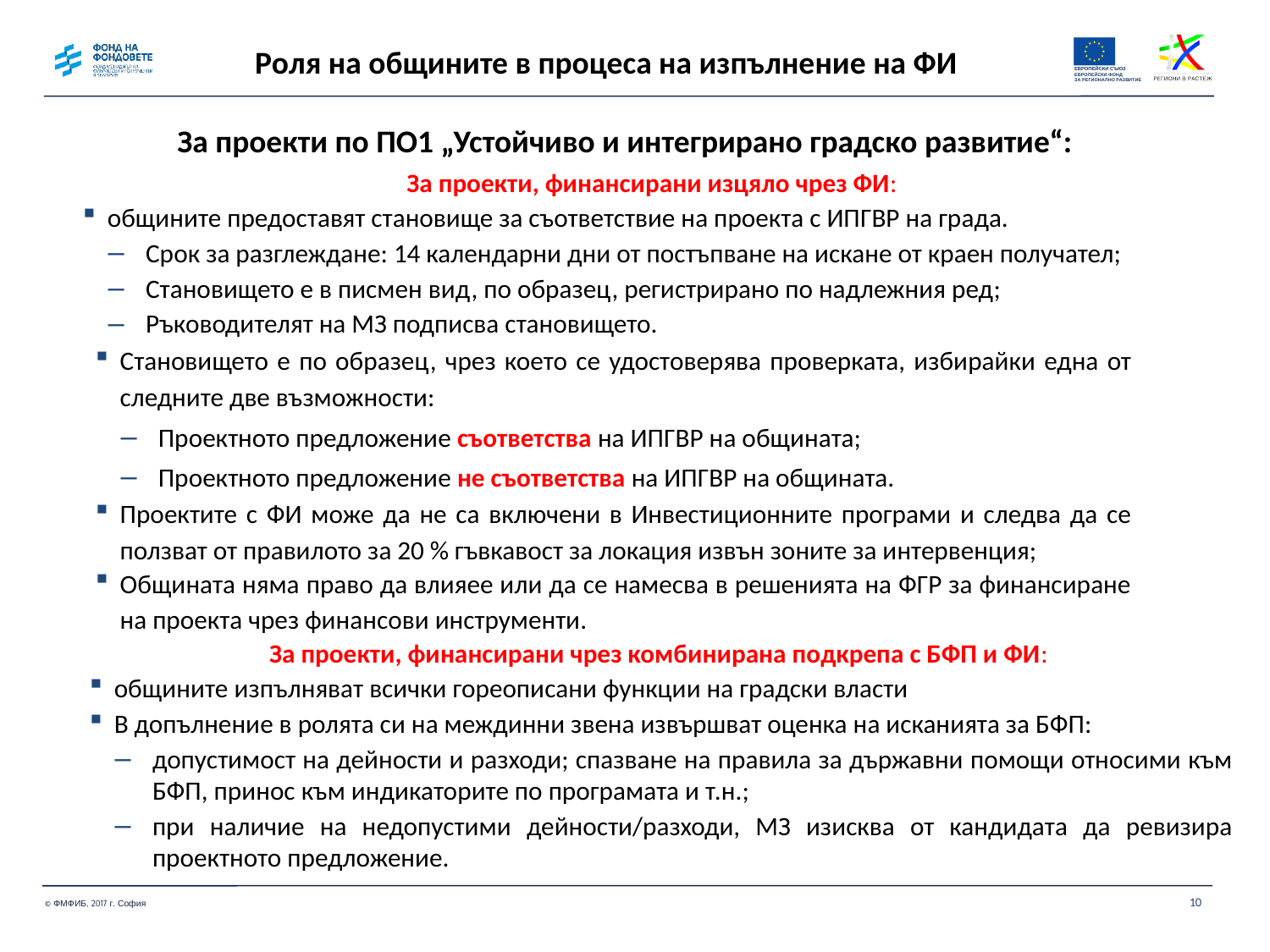

Роля на общините в процеса на изпълнение на ФИ
За проекти по ПО1 „Устойчиво и интегрирано градско развитие“:
За проекти, финансирани изцяло чрез ФИ:
общините предоставят становище за съответствие на проекта с ИПГВР на града.
Срок за разглеждане: 14 календарни дни от постъпване на искане от краен получател;
Становището е в писмен вид, по образец, регистрирано по надлежния ред;
Ръководителят на МЗ подписва становището.
Становището е по образец, чрез което се удостоверява проверката, избирайки една от следните две възможности:
Проектното предложение съответства на ИПГВР на общината;
Проектното предложение не съответства на ИПГВР на общината.

Проектите с ФИ може да не са включени в Инвестиционните програми и следва да се ползват от правилото за 20 % гъвкавост за локация извън зоните за интервенция;
Общината няма право да влияее или да се намесва в решенията на ФГР за финансиране на проекта чрез финансови инструменти.
За проекти, финансирани чрез комбинирана подкрепа с БФП и ФИ:
общините изпълняват всички гореописани функции на градски власти
В допълнение в ролята си на междинни звена извършват оценка на исканията за БФП:
допустимост на дейности и разходи; спазване на правила за държавни помощи относими към БФП, принос към индикаторите по програмата и т.н.;
при наличие на недопустими дейности/разходи, МЗ изисква от кандидата да ревизира проектното предложение.
10